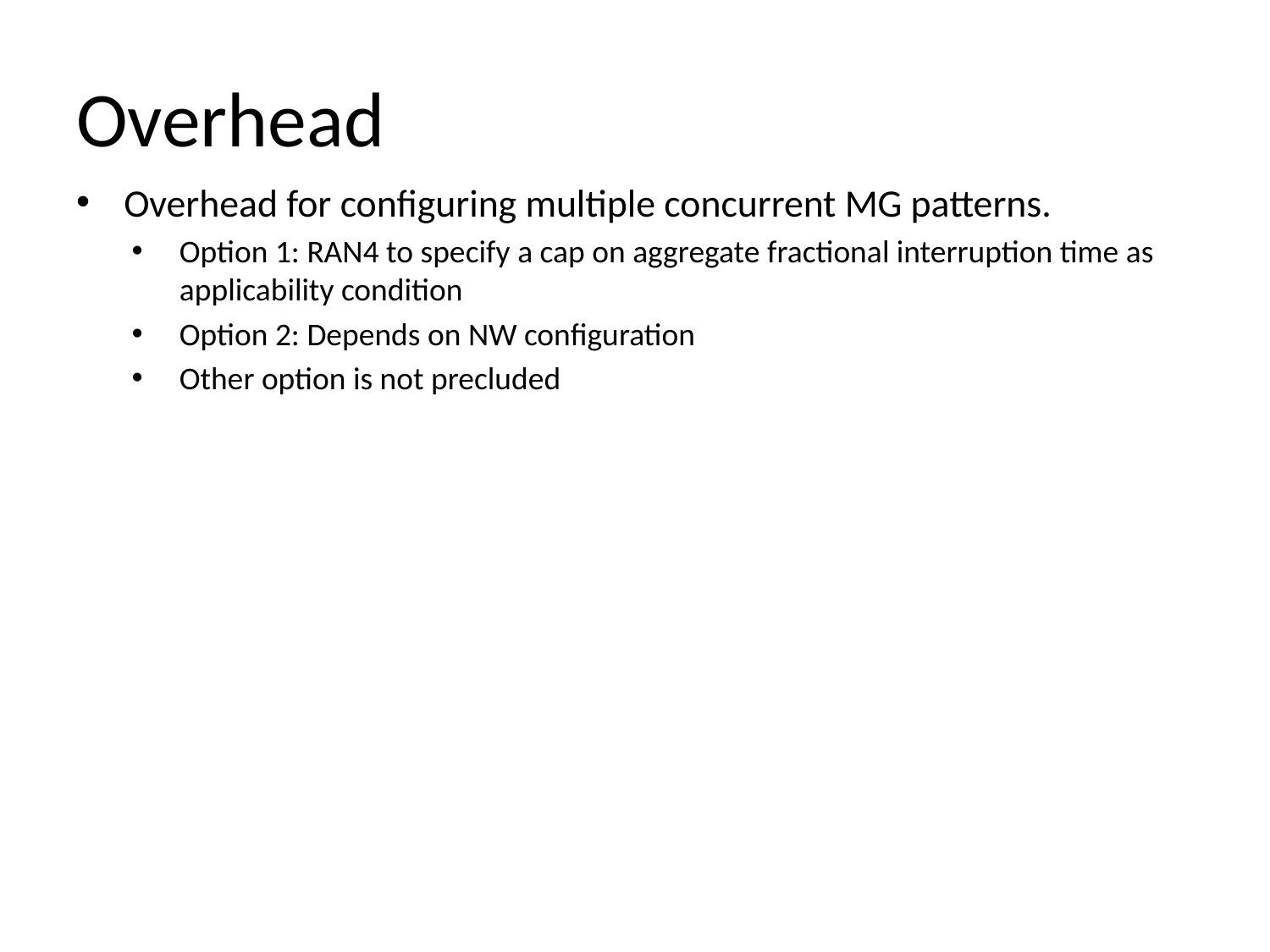

# Overhead
Overhead for configuring multiple concurrent MG patterns.
Option 1: RAN4 to specify a cap on aggregate fractional interruption time as applicability condition
Option 2: Depends on NW configuration
Other option is not precluded